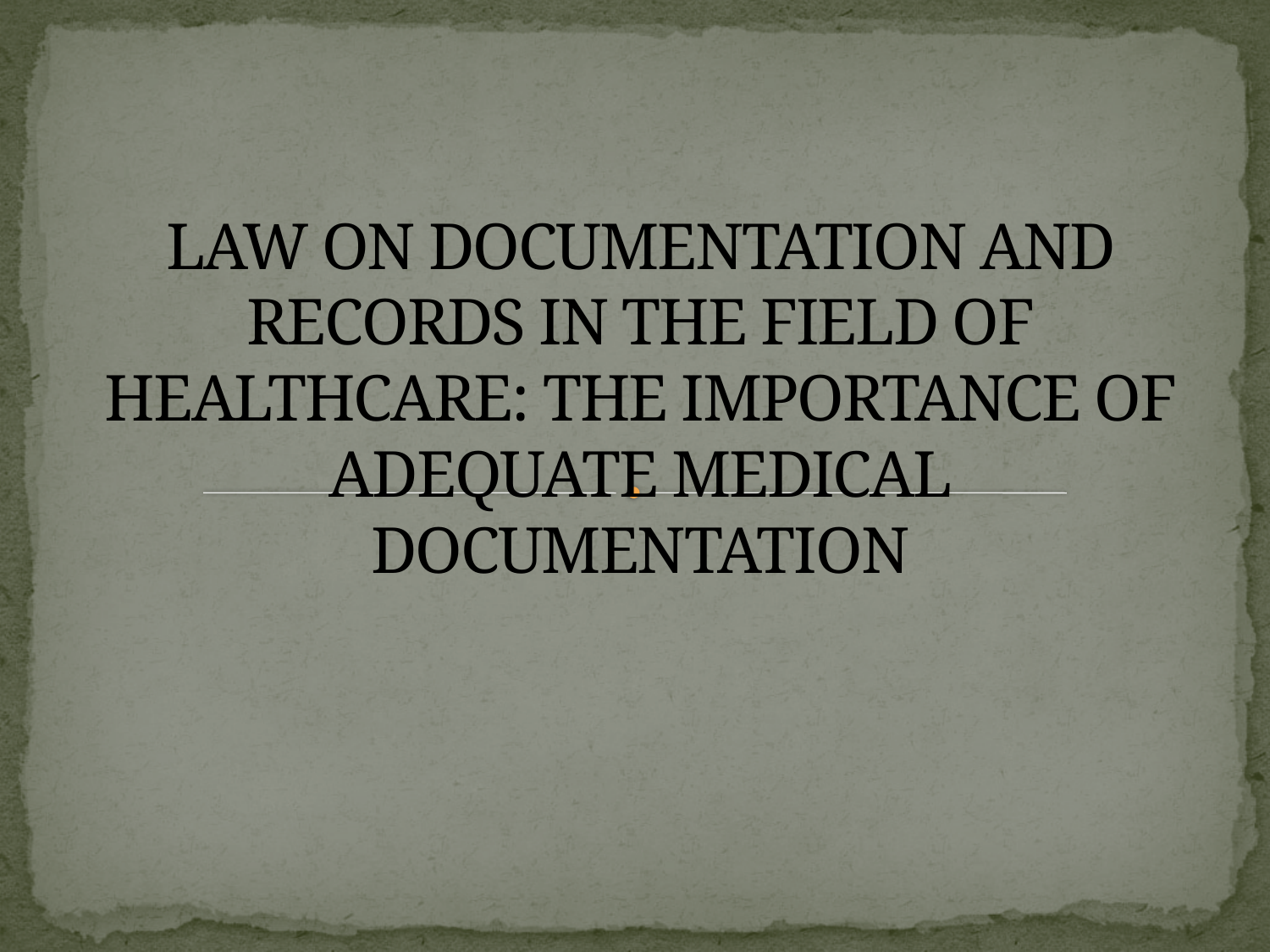

# LAW ON DOCUMENTATION AND RECORDS IN THE FIELD OF HEALTHCARE: THE IMPORTANCE OF ADEQUATE MEDICAL DOCUMENTATION